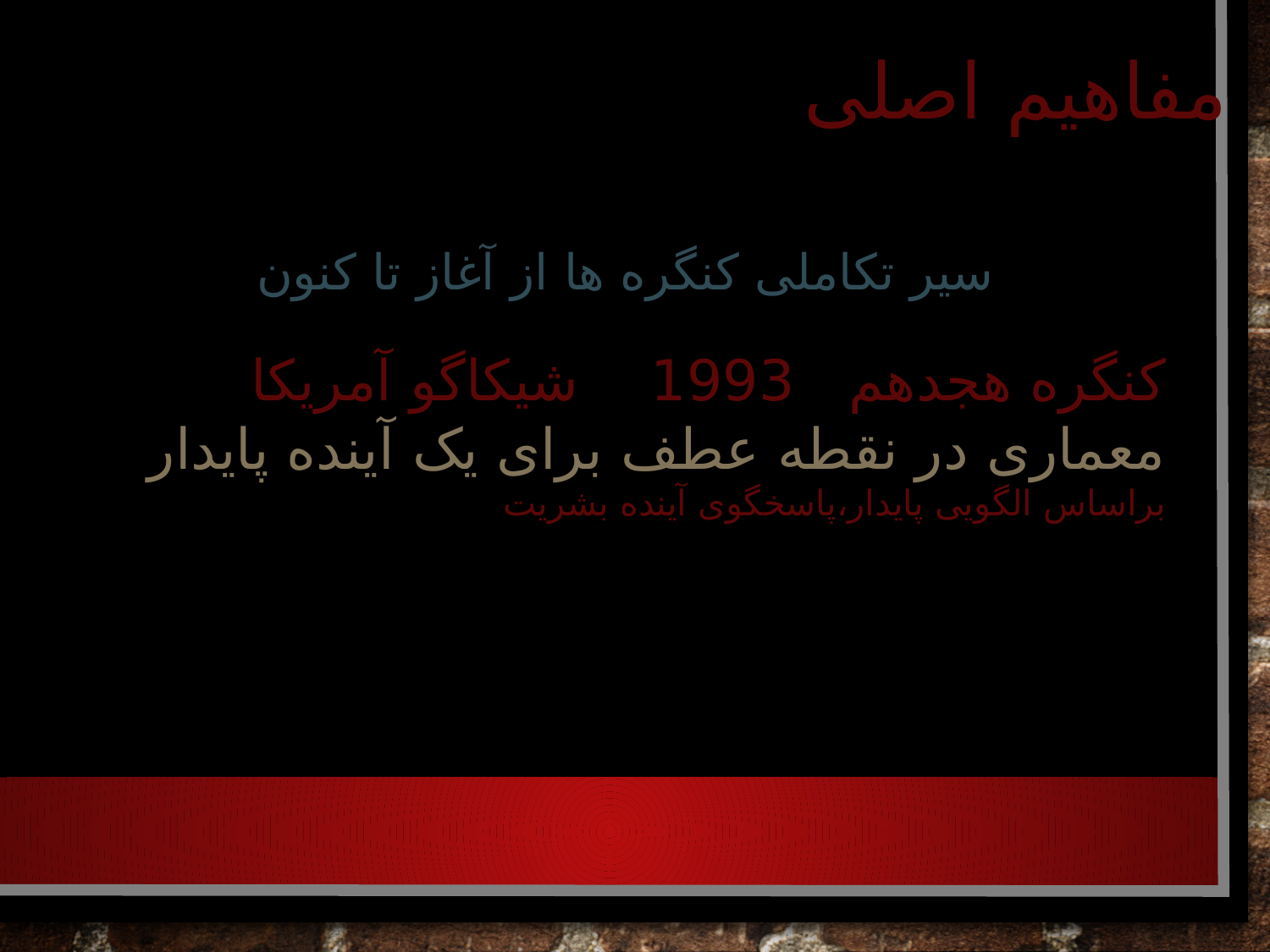

# مفاهیم اصلی
سیر تکاملی کنگره ها از آغاز تا کنون

کنگره هجدهم   1993    شیکاگو آمریکا
معماری در نقطه عطف برای یک آینده پایدار
براساس الگویی پایدار،پاسخگوی آینده بشریت